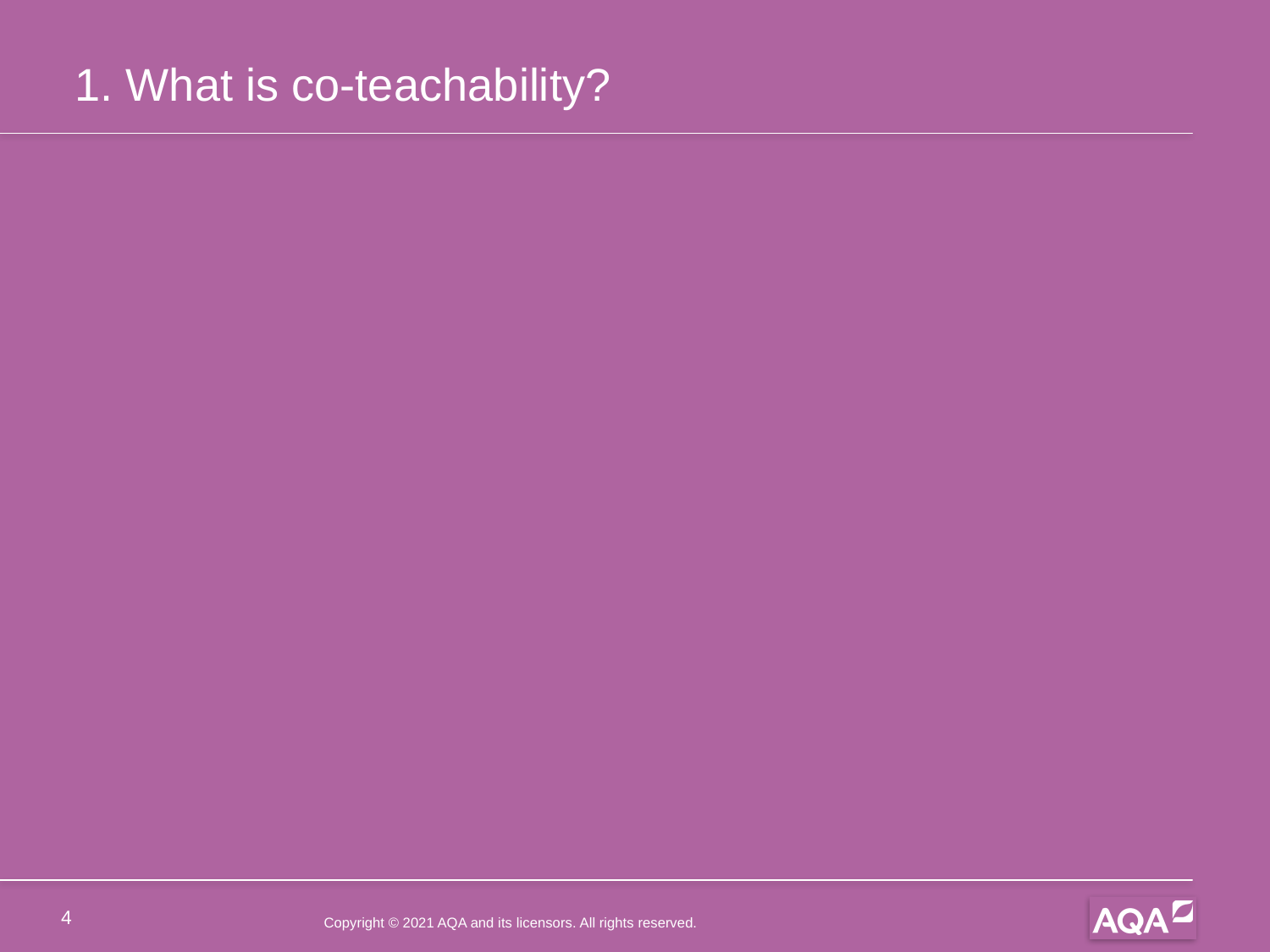

# 1. What is co-teachability?

4
Copyright © 2021 AQA and its licensors. All rights reserved.